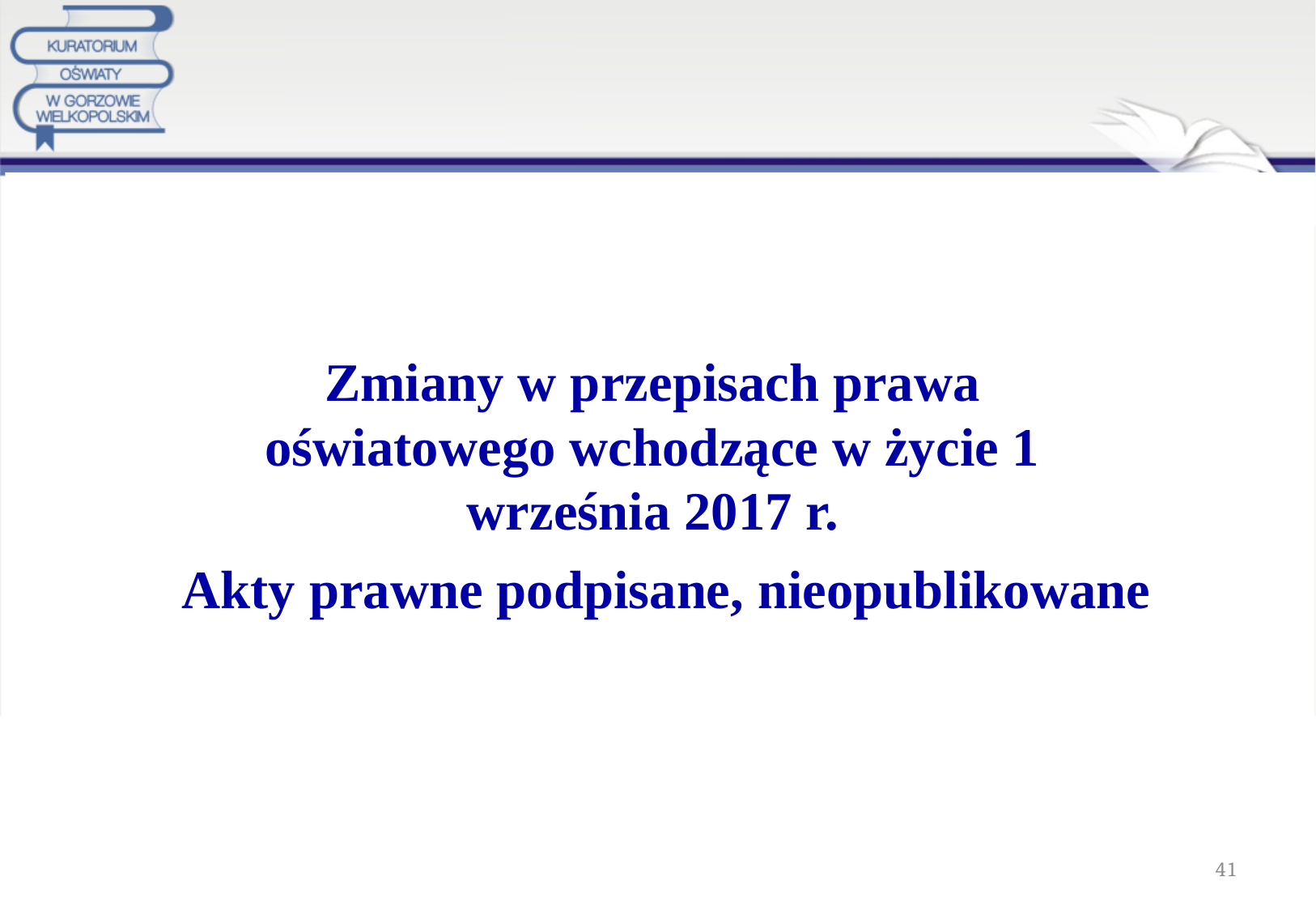

#

Zmiany w przepisach prawa oświatowego wchodzące w życie 1 września 2017 r.

Akty prawne podpisane, nieopublikowane
41